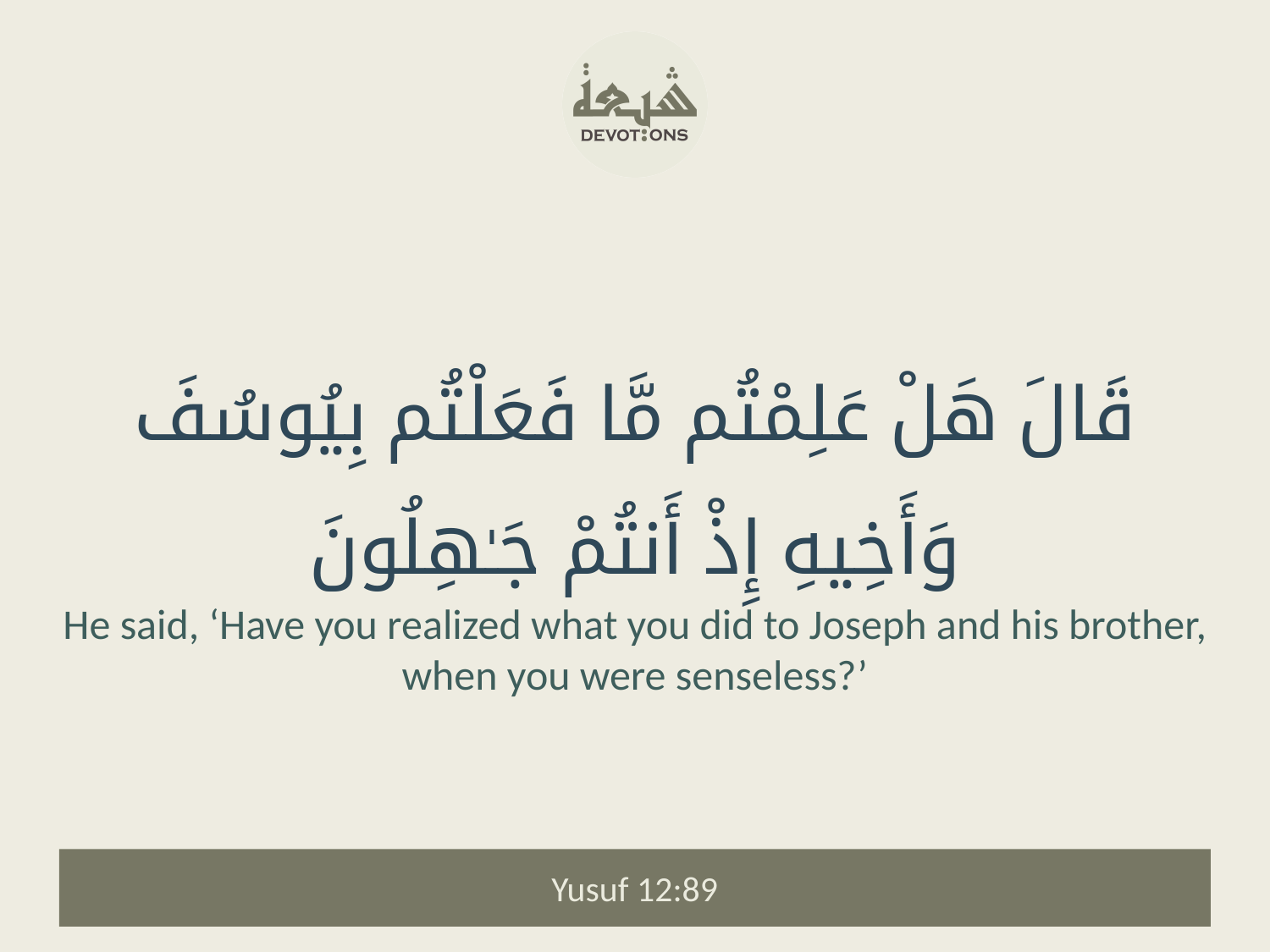

قَالَ هَلْ عَلِمْتُم مَّا فَعَلْتُم بِيُوسُفَ وَأَخِيهِ إِذْ أَنتُمْ جَـٰهِلُونَ
He said, ‘Have you realized what you did to Joseph and his brother, when you were senseless?’
Yusuf 12:89